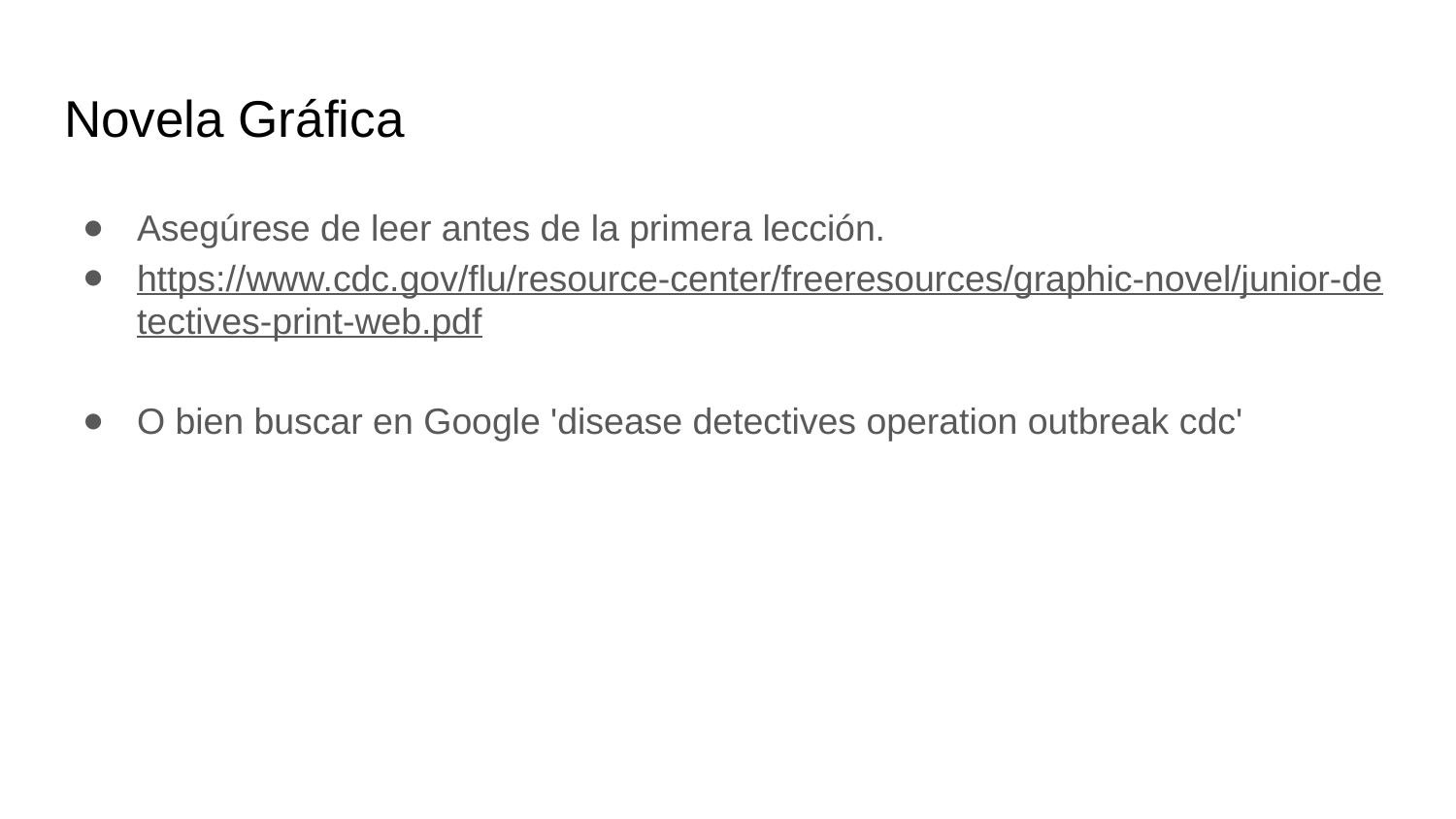

# Novela Gráfica
Asegúrese de leer antes de la primera lección.
https://www.cdc.gov/flu/resource-center/freeresources/graphic-novel/junior-detectives-print-web.pdf
O bien buscar en Google 'disease detectives operation outbreak cdc'